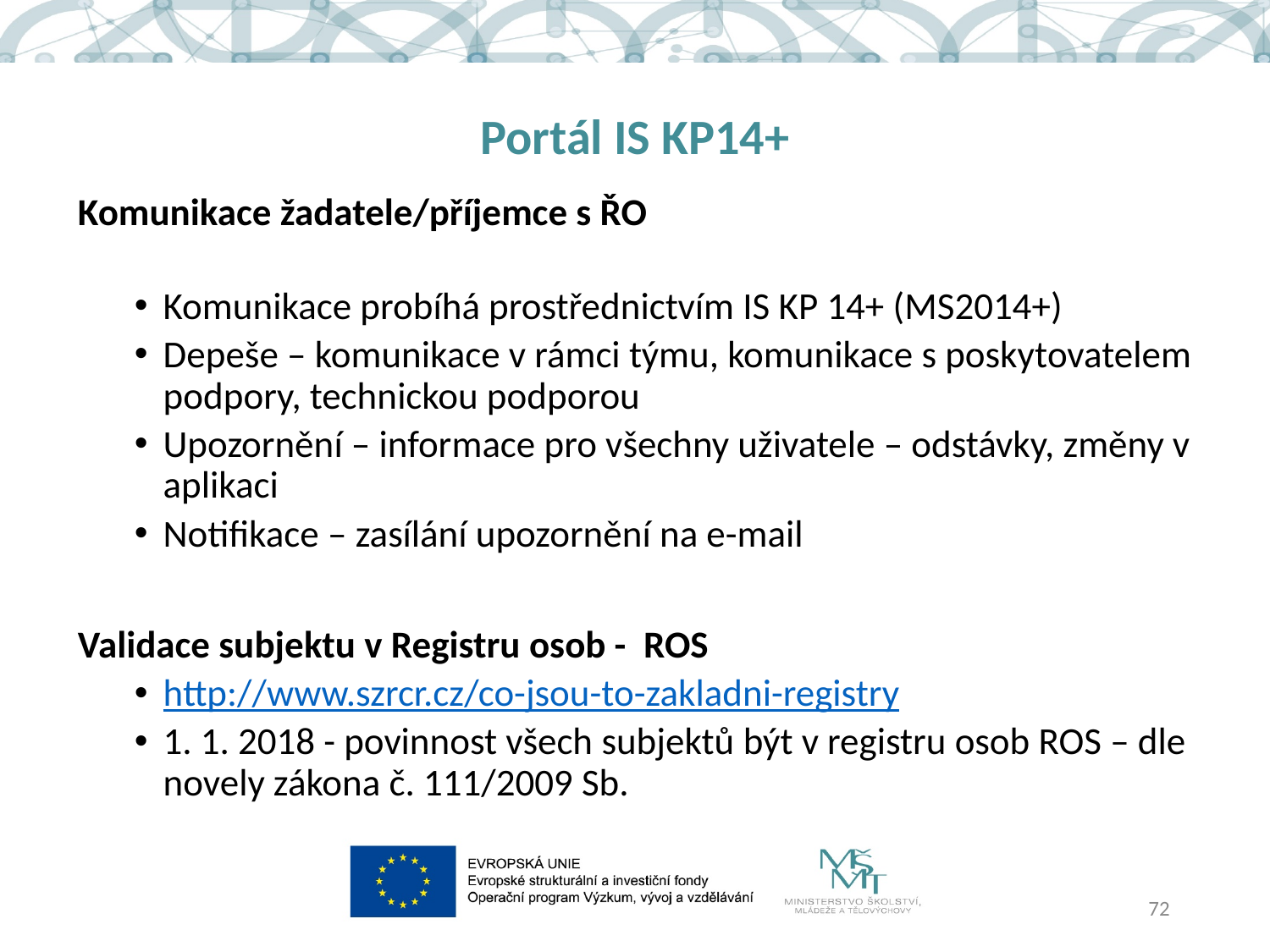

# Portál IS KP14+
Komunikace žadatele/příjemce s ŘO
Komunikace probíhá prostřednictvím IS KP 14+ (MS2014+)
Depeše – komunikace v rámci týmu, komunikace s poskytovatelem podpory, technickou podporou
Upozornění – informace pro všechny uživatele – odstávky, změny v aplikaci
Notifikace – zasílání upozornění na e-mail

Validace subjektu v Registru osob -  ROS
http://www.szrcr.cz/co-jsou-to-zakladni-registry
1. 1. 2018 - povinnost všech subjektů být v registru osob ROS – dle novely zákona č. 111/2009 Sb.

72